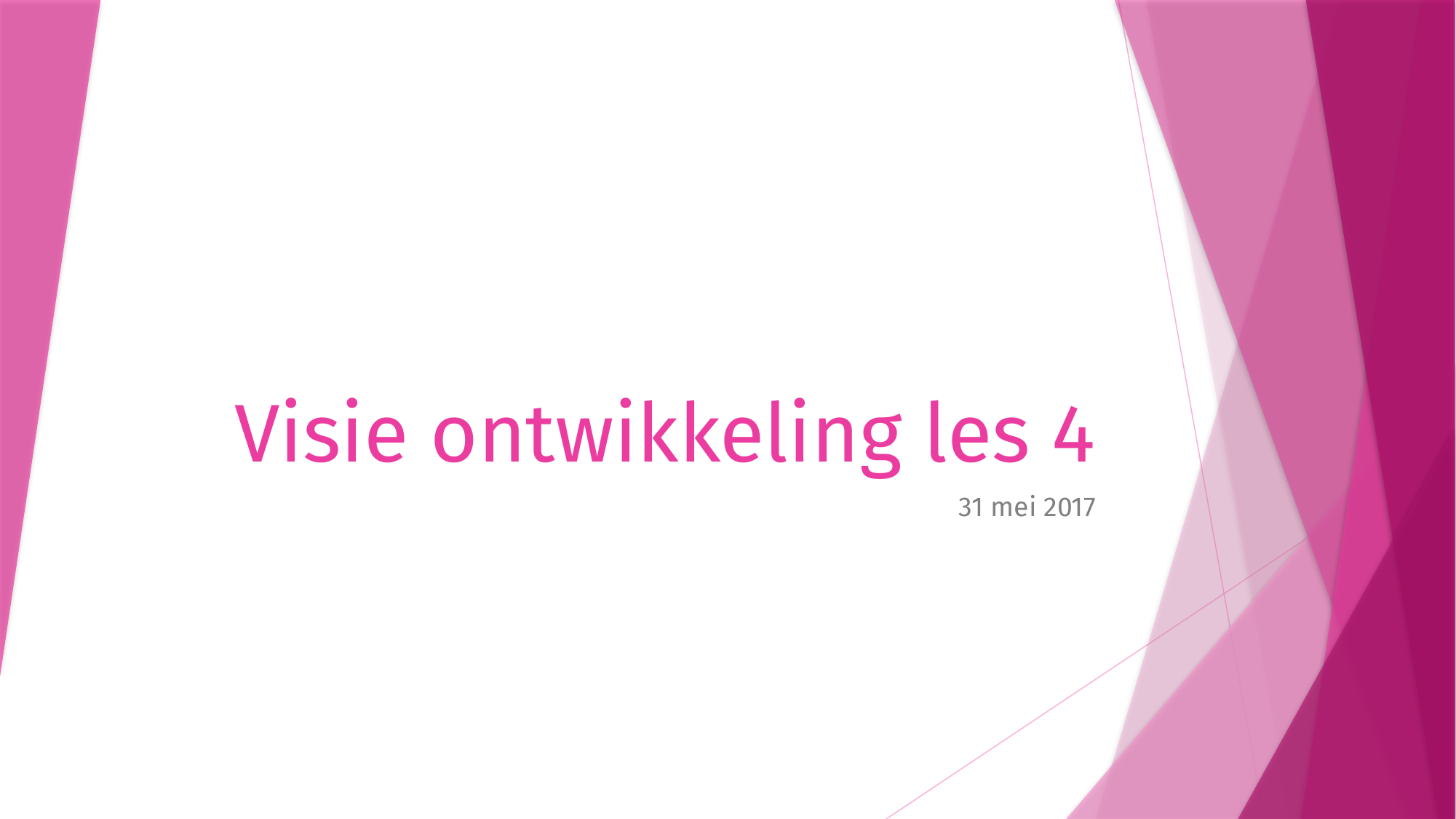

# Visie ontwikkeling les 4
31 mei 2017